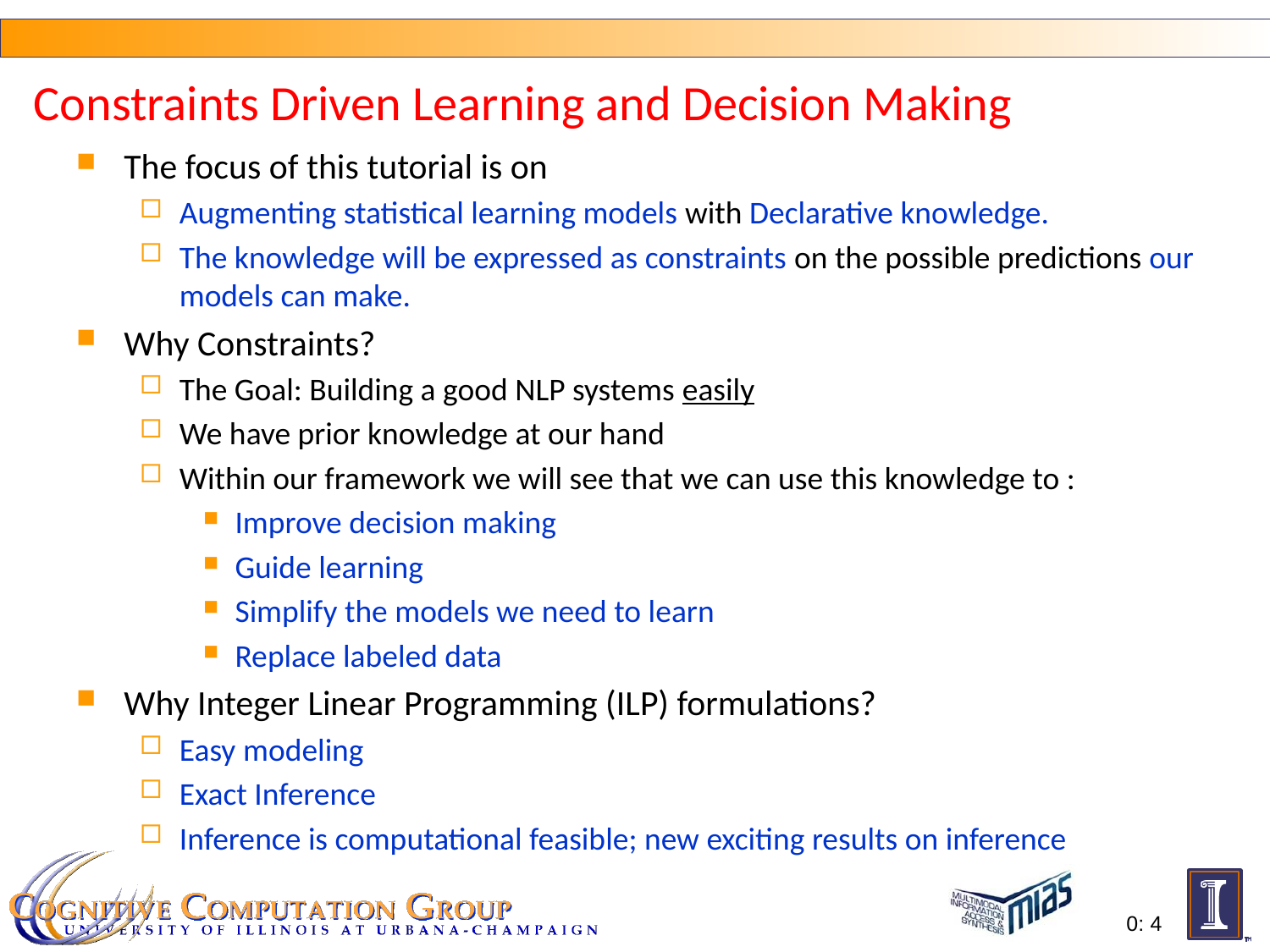

Constraints Driven Learning and Decision Making
The focus of this tutorial is on
Augmenting statistical learning models with Declarative knowledge.
The knowledge will be expressed as constraints on the possible predictions our models can make.
Why Constraints?
The Goal: Building a good NLP systems easily
We have prior knowledge at our hand
Within our framework we will see that we can use this knowledge to :
Improve decision making
Guide learning
Simplify the models we need to learn
Replace labeled data
Why Integer Linear Programming (ILP) formulations?
Easy modeling
Exact Inference
Inference is computational feasible; new exciting results on inference
0: 4